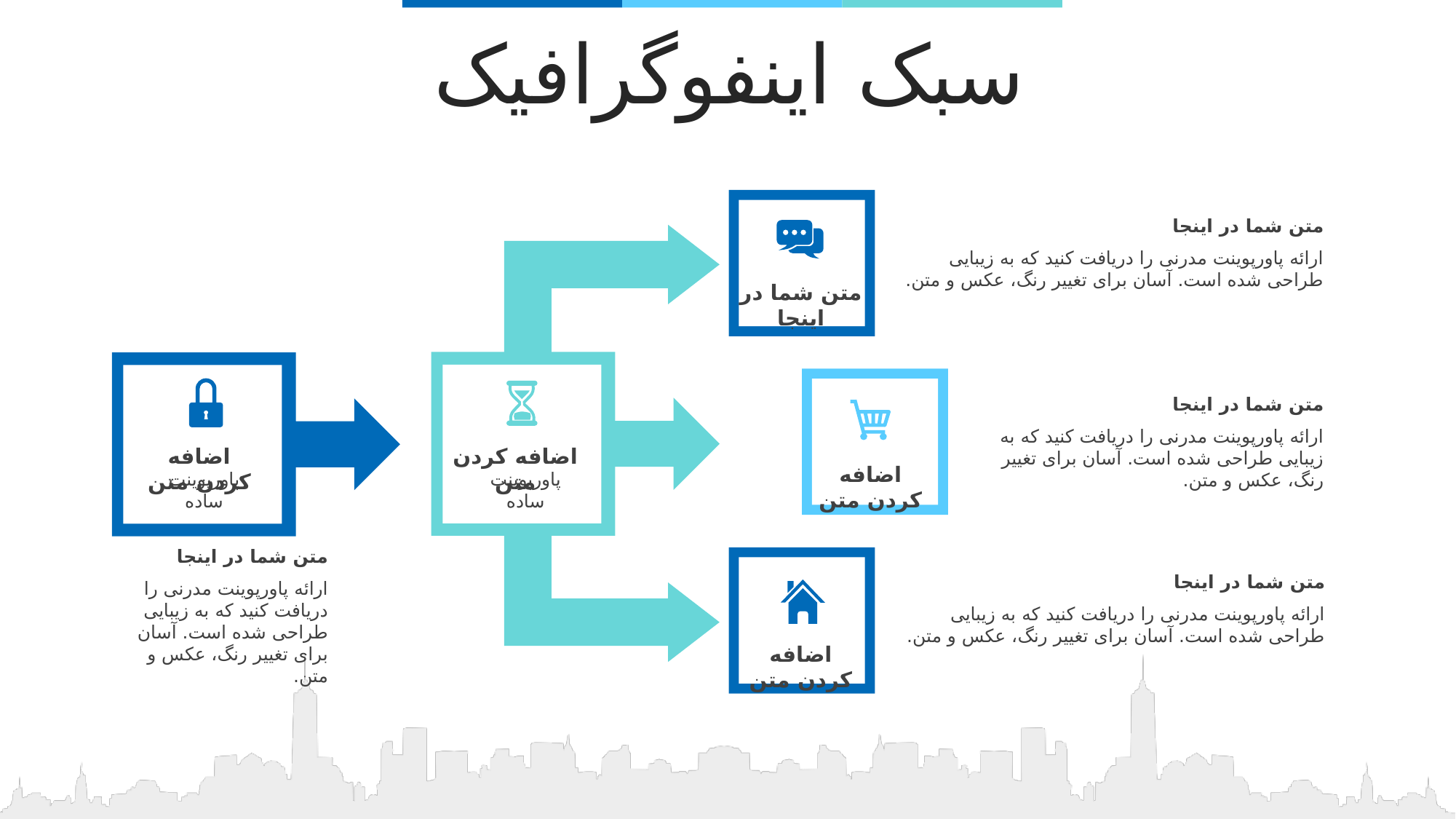

سبک اینفوگرافیک

متن شما در اینجا
ارائه پاورپوینت مدرنی را دریافت کنید که به زیبایی طراحی شده است. آسان برای تغییر رنگ، عکس و متن.

متن شما در اینجا

متن شما در اینجا
ارائه پاورپوینت مدرنی را دریافت کنید که به زیبایی طراحی شده است. آسان برای تغییر رنگ، عکس و متن.

اضافه کردن متن
پاورپوینت ساده
اضافه کردن متن
پاورپوینت ساده
اضافه کردن متن
متن شما در اینجا
ارائه پاورپوینت مدرنی را دریافت کنید که به زیبایی طراحی شده است. آسان برای تغییر رنگ، عکس و متن.

متن شما در اینجا
ارائه پاورپوینت مدرنی را دریافت کنید که به زیبایی طراحی شده است. آسان برای تغییر رنگ، عکس و متن.

اضافه کردن متن